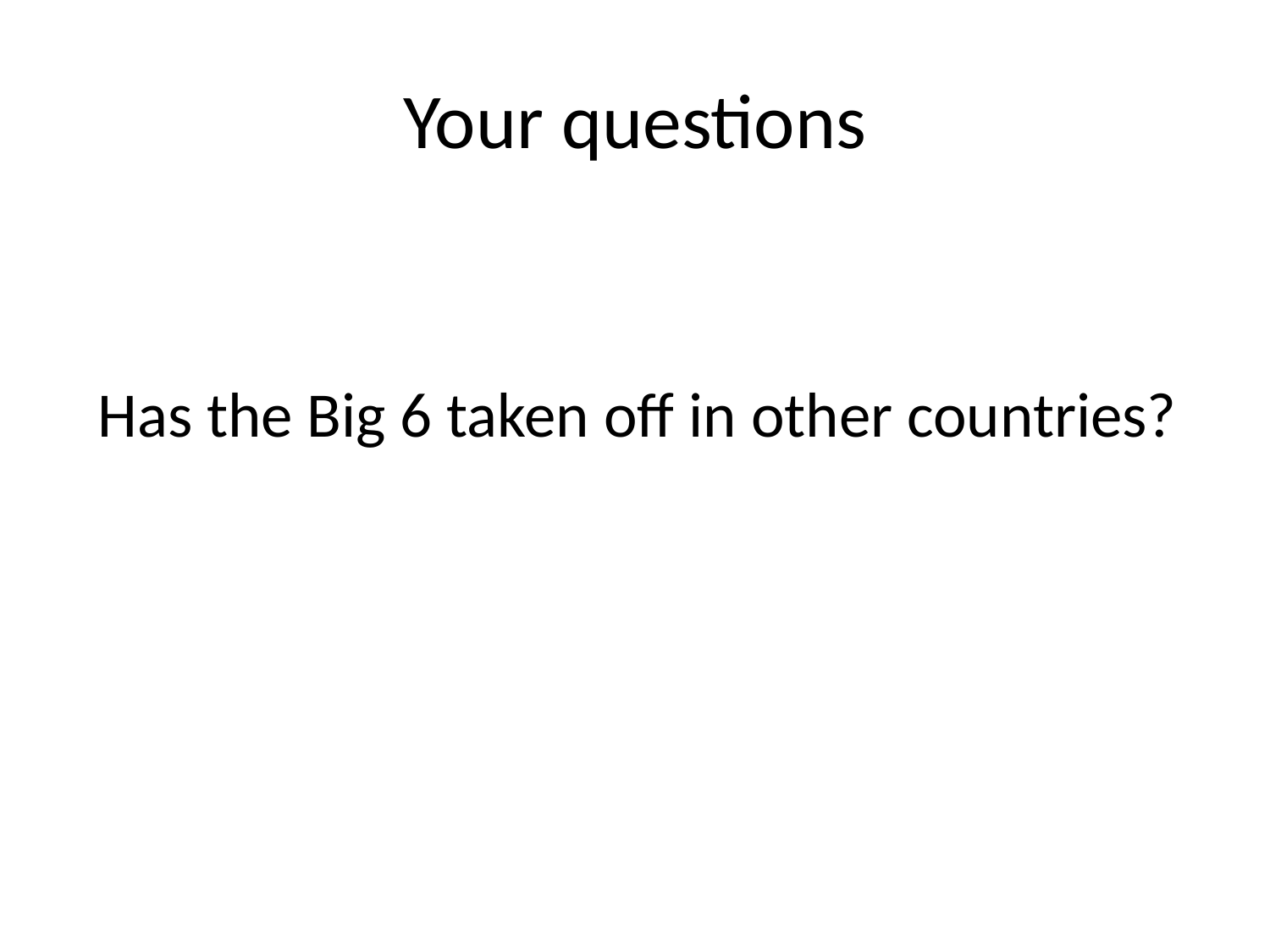

# Your questions
Has the Big 6 taken off in other countries?